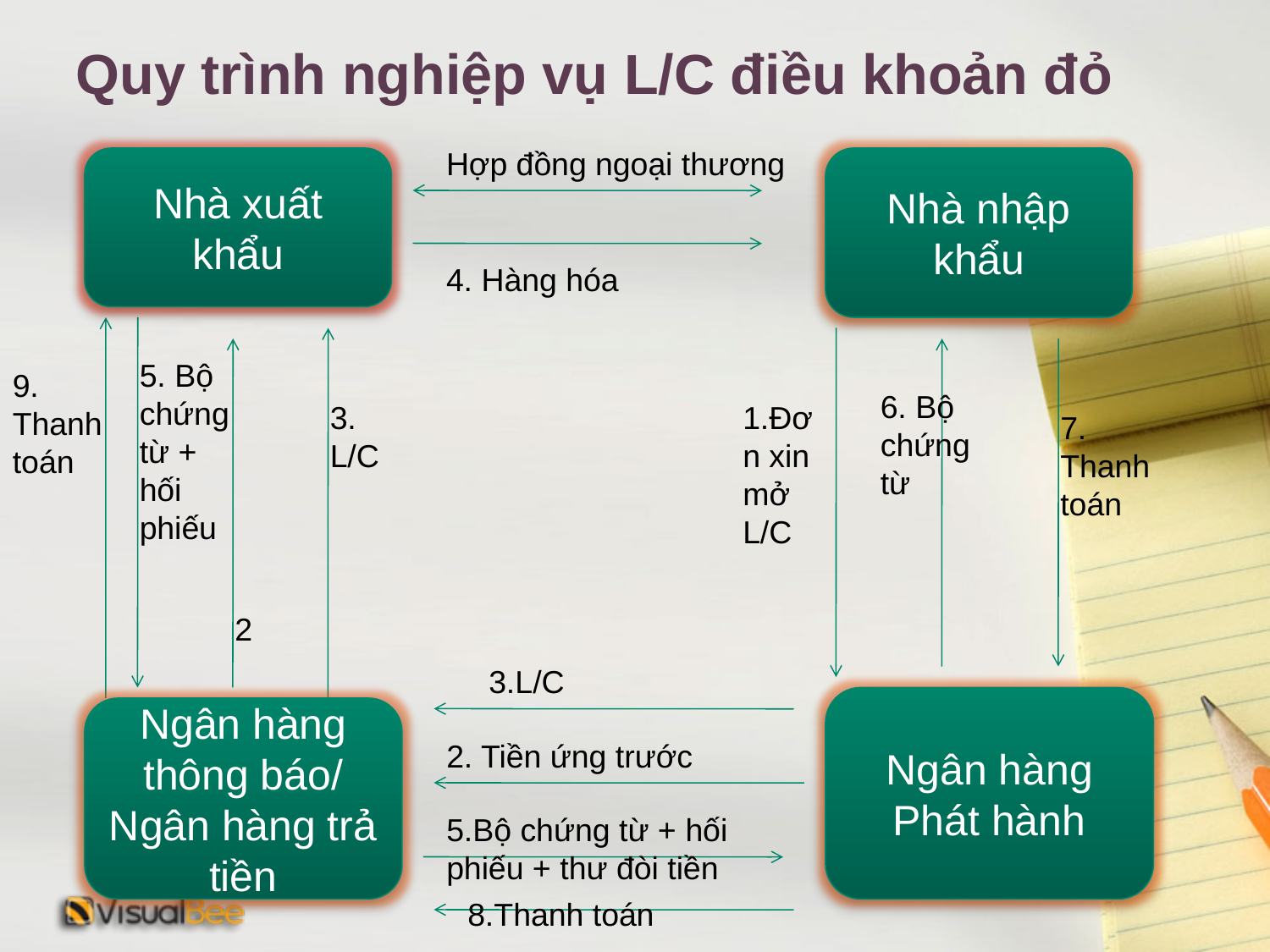

# Quy trình nghiệp vụ L/C điều khoản đỏ
Hợp đồng ngoại thương
Nhà xuất khẩu
Nhà nhập khẩu
4. Hàng hóa
5. Bộ chứng từ + hối phiếu
9. Thanh toán
6. Bộ chứng từ
3. L/C
1.Đơn xin mở L/C
7. Thanh toán
2
3.L/C
Ngân hàng Phát hành
Ngân hàng thông báo/ Ngân hàng trả tiền
2. Tiền ứng trước
5.Bộ chứng từ + hối phiếu + thư đòi tiền
8.Thanh toán